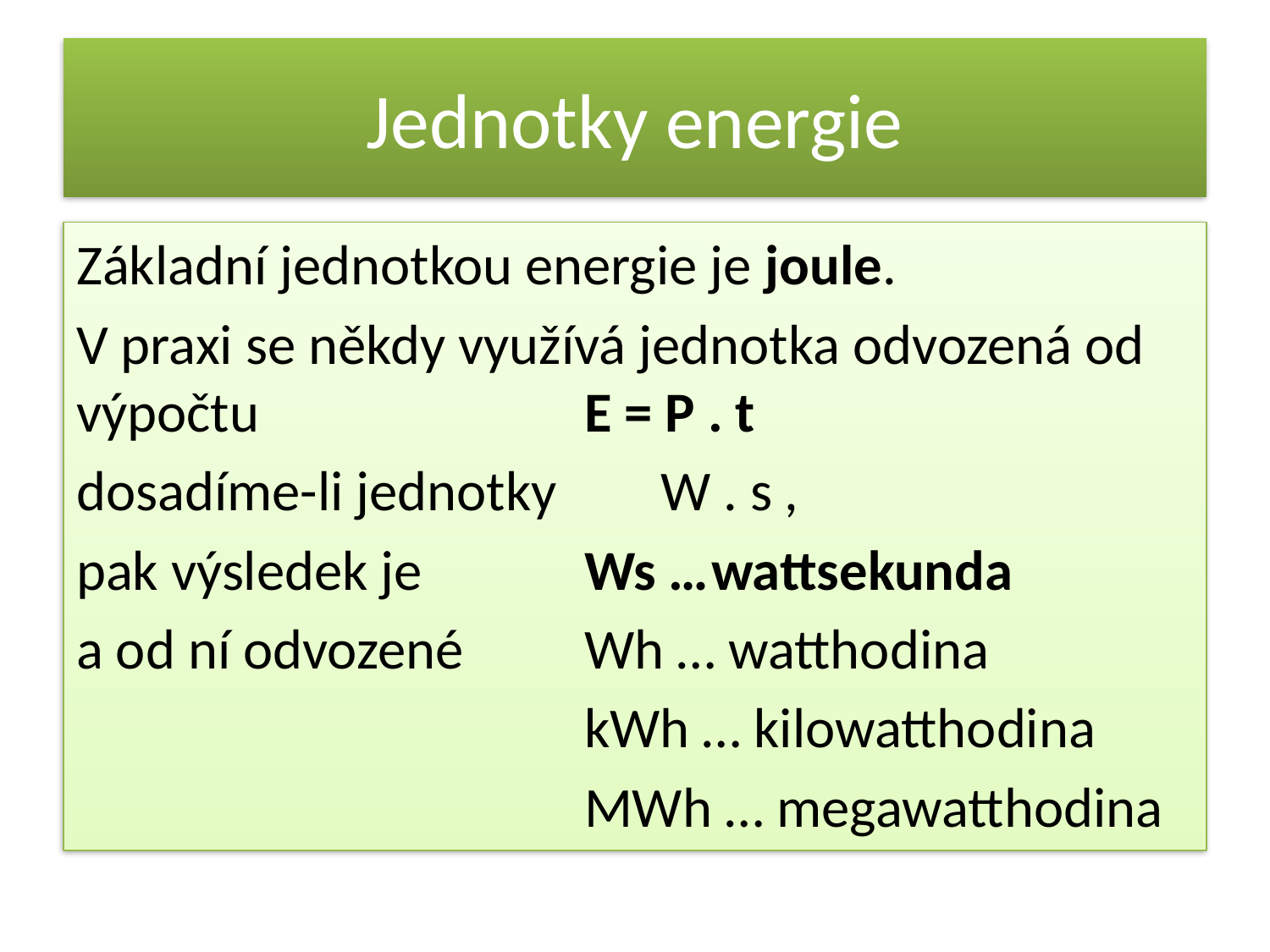

# Jednotky energie
Základní jednotkou energie je joule.
V praxi se někdy využívá jednotka odvozená od výpočtu 			E = P . t
dosadíme-li jednotky	      W . s ,
pak výsledek je 		Ws …	wattsekunda
a od ní odvozené 	Wh … watthodina
				kWh … kilowatthodina
				MWh … megawatthodina